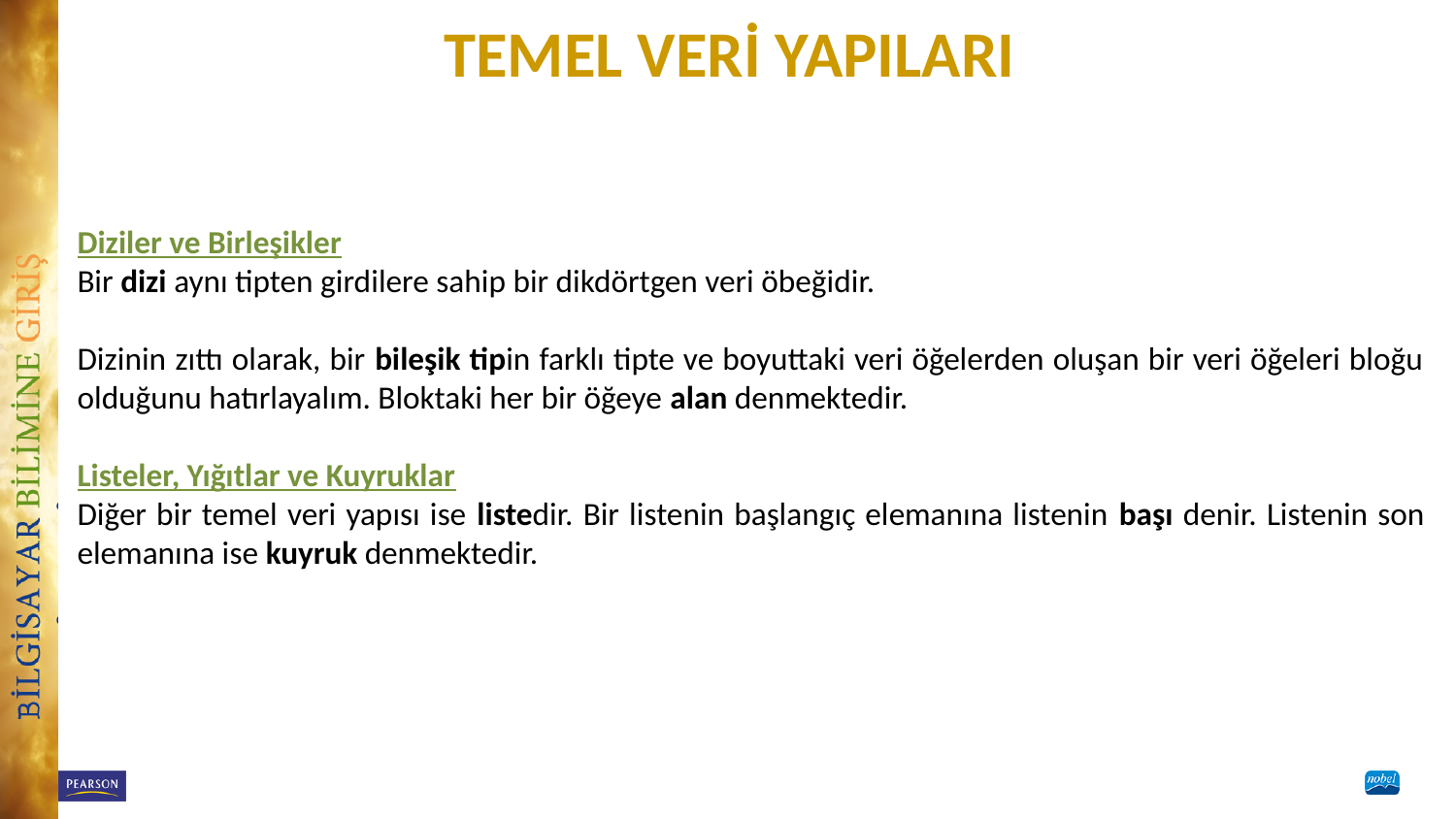

# TEMEL VERİ YAPILARI
Diziler ve Birleşikler
Bir dizi aynı tipten girdilere sahip bir dikdörtgen veri öbeğidir.

Dizinin zıttı olarak, bir bileşik tipin farklı tipte ve boyuttaki veri öğelerden oluşan bir veri öğeleri bloğu olduğunu hatırlayalım. Bloktaki her bir öğeye alan denmektedir.

Listeler, Yığıtlar ve Kuyruklar
Diğer bir temel veri yapısı ise listedir. Bir listenin başlangıç elemanına listenin başı denir. Listenin son elemanına ise kuyruk denmektedir.